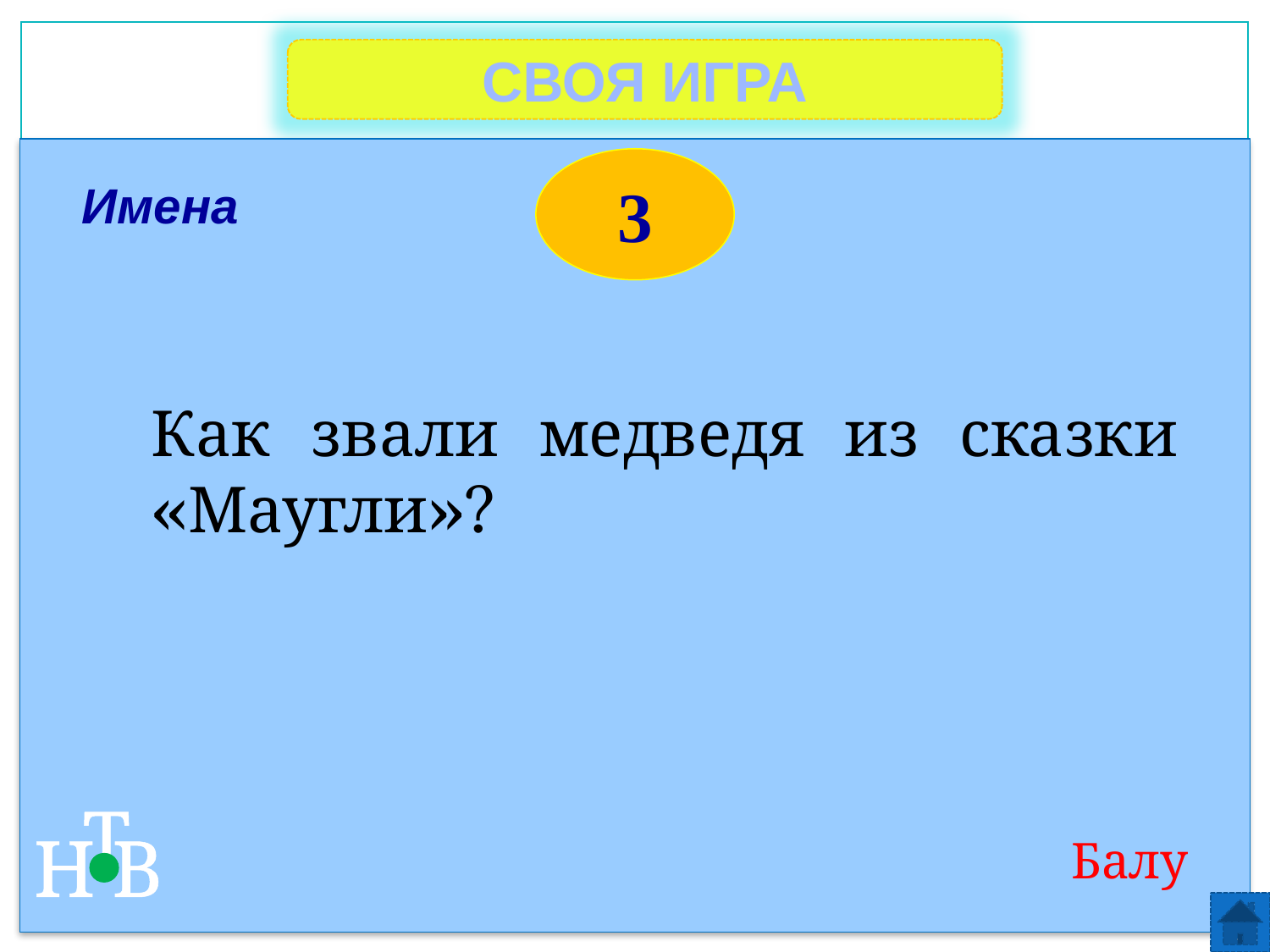

СВОЯ ИГРА

3
Имена
Как звали медведя из сказки «Маугли»?
Т
Н
В
Балу